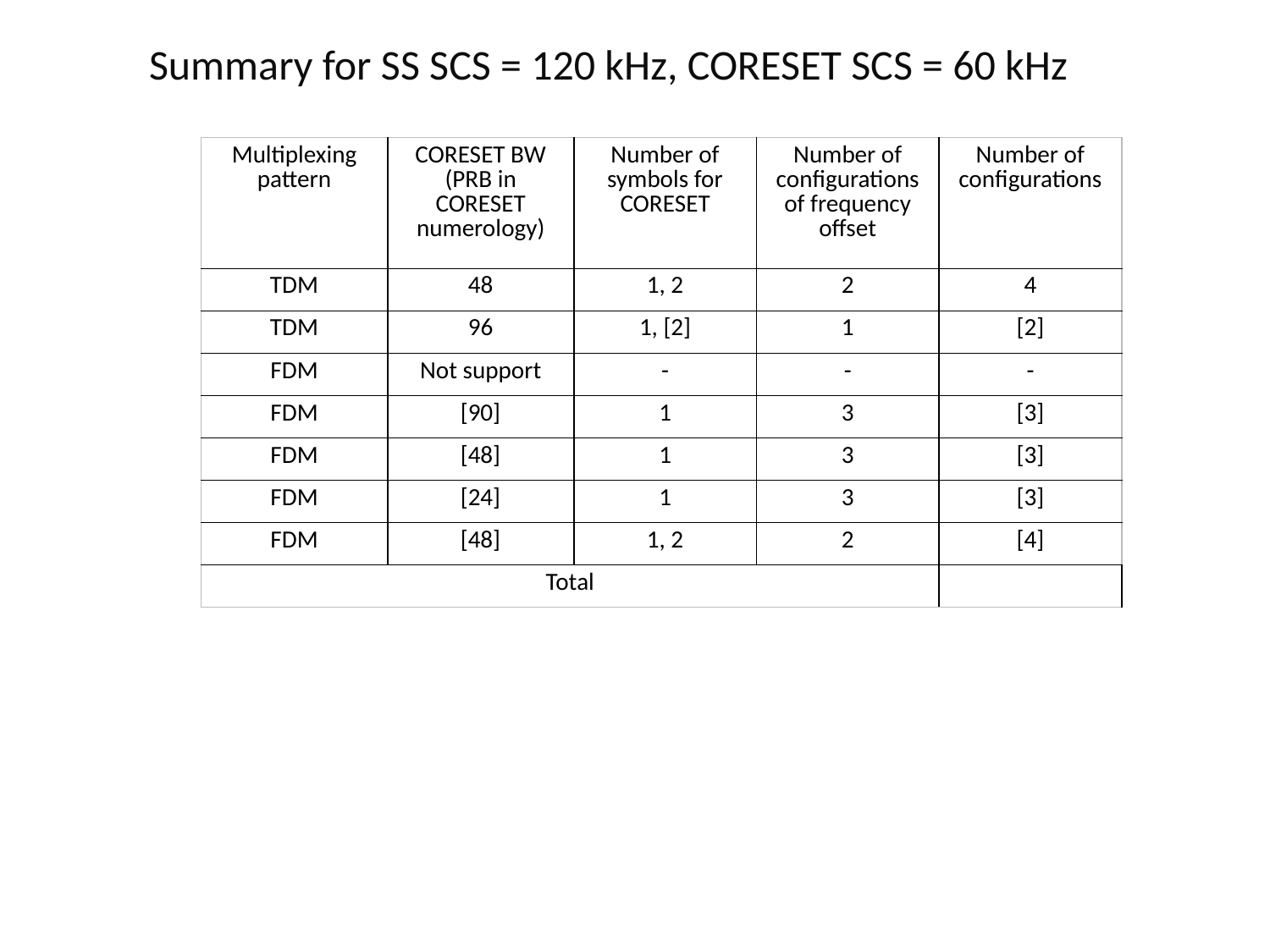

Summary for SS SCS = 120 kHz, CORESET SCS = 60 kHz
| Multiplexing pattern | CORESET BW (PRB in CORESET numerology) | Number of symbols for CORESET | Number of configurations of frequency offset | Number of configurations |
| --- | --- | --- | --- | --- |
| TDM | 48 | 1, 2 | 2 | 4 |
| TDM | 96 | 1, [2] | 1 | [2] |
| FDM | Not support | - | - | - |
| FDM | [90] | 1 | 3 | [3] |
| FDM | [48] | 1 | 3 | [3] |
| FDM | [24] | 1 | 3 | [3] |
| FDM | [48] | 1, 2 | 2 | [4] |
| Total |  |  |  |  |